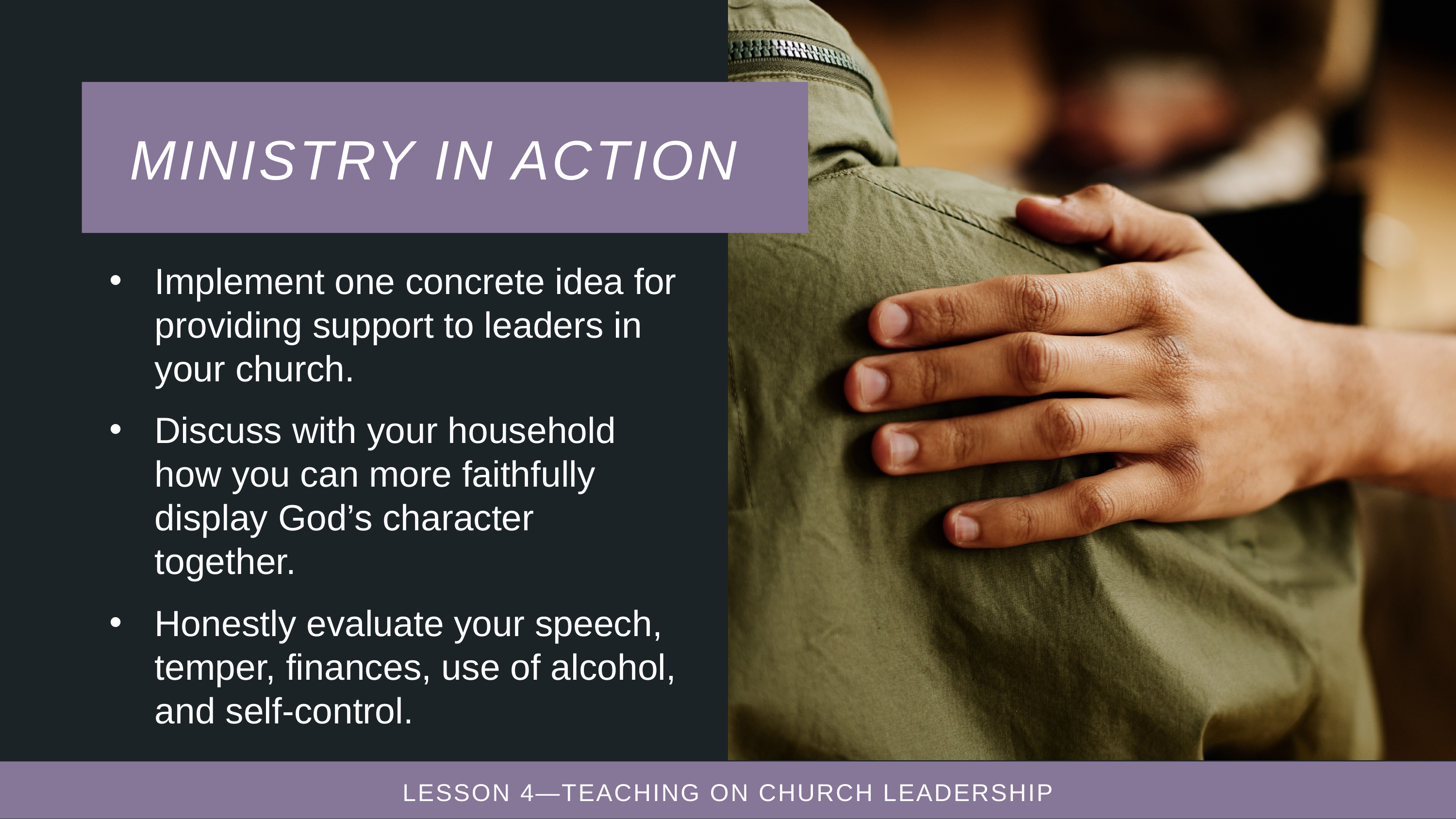

Implement one concrete idea for providing support to leaders in your church.
Discuss with your household how you can more faithfully display God’s character together.
Honestly evaluate your speech, temper, finances, use of alcohol, and self-control.